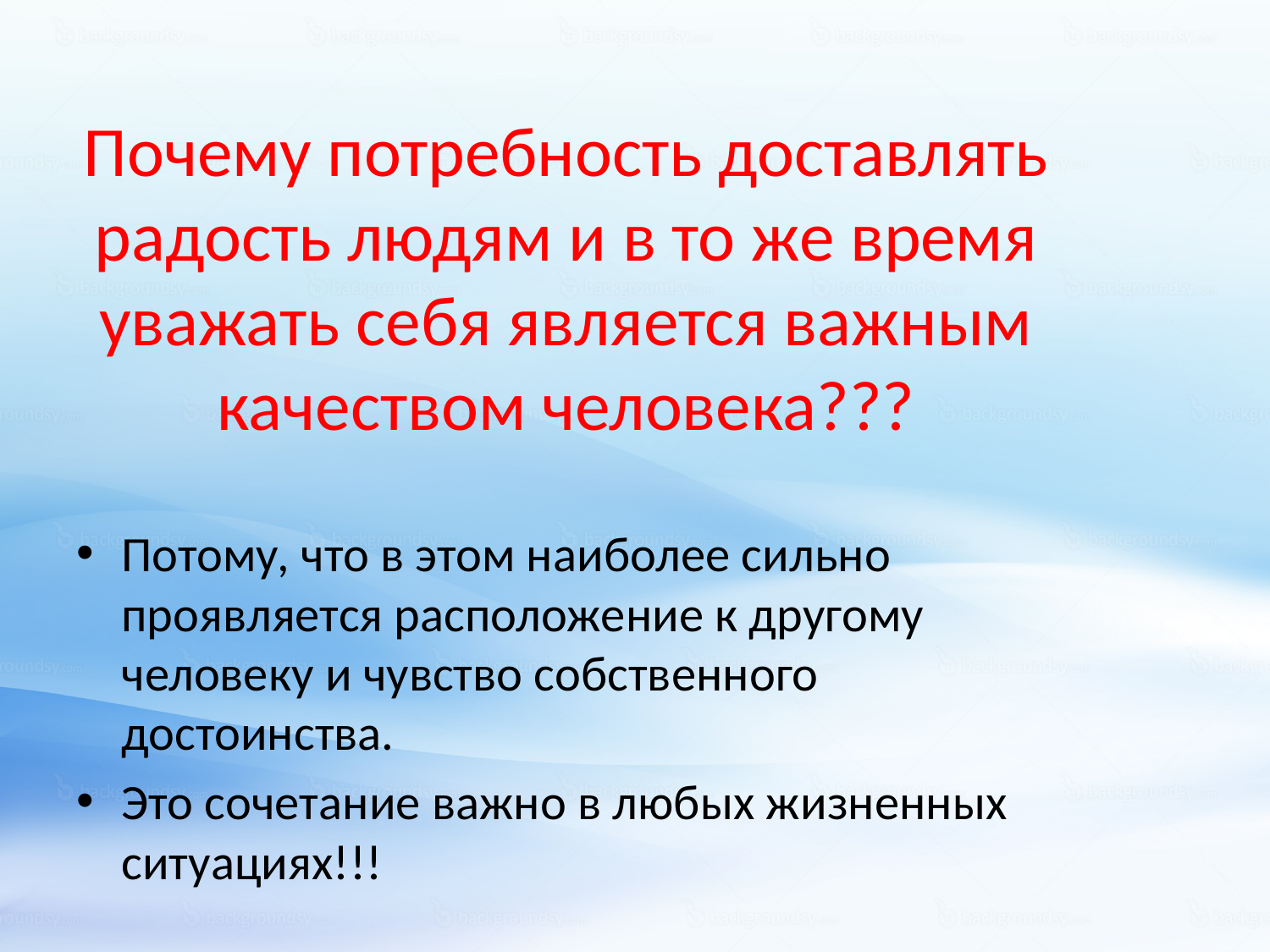

# Почему потребность доставлять радость людям и в то же время уважать себя является важным качеством человека???
Потому, что в этом наиболее сильно проявляется расположение к другому человеку и чувство собственного достоинства.
Это сочетание важно в любых жизненных ситуациях!!!